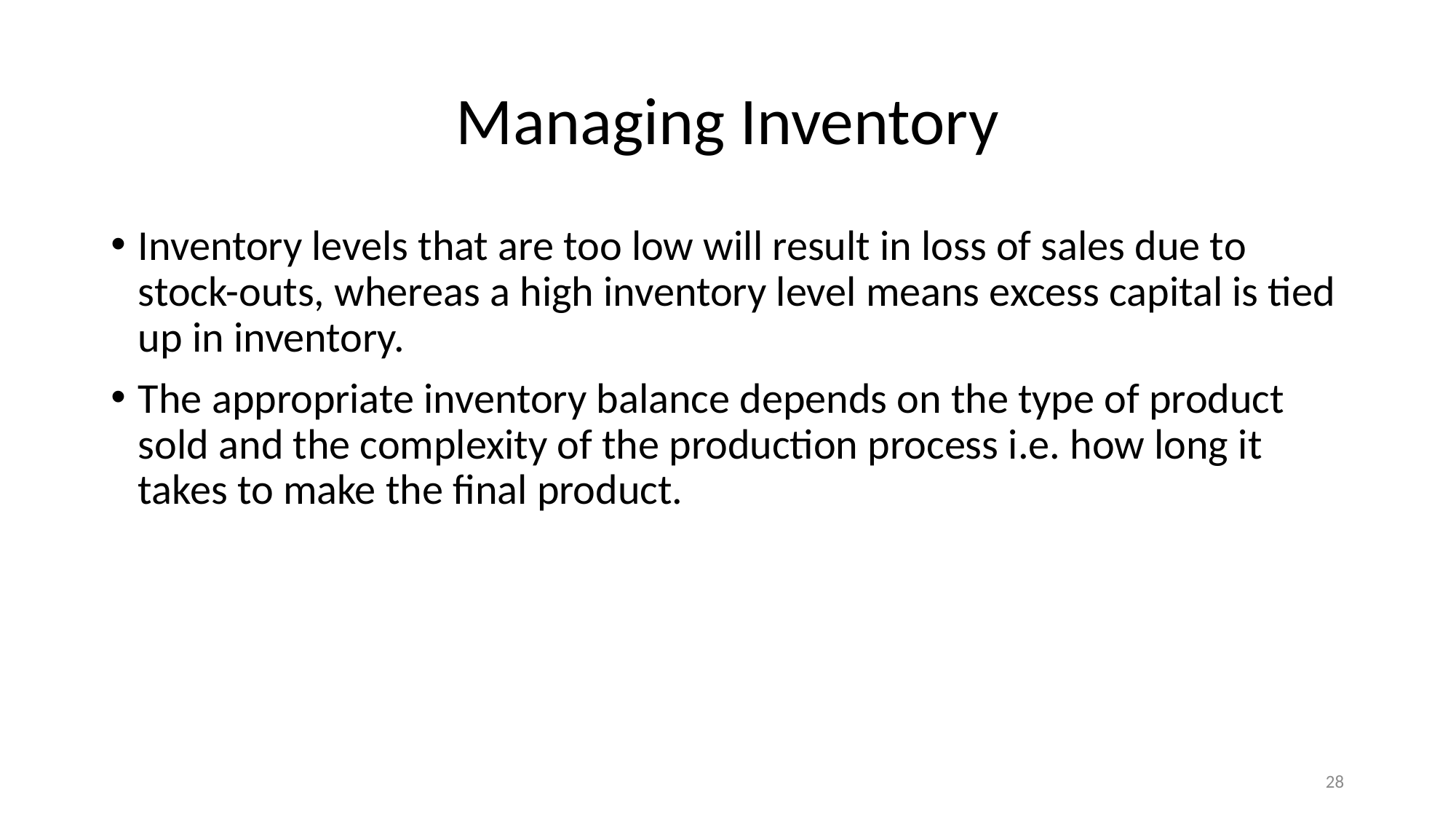

# Managing Inventory
Inventory levels that are too low will result in loss of sales due to stock-outs, whereas a high inventory level means excess capital is tied up in inventory.
The appropriate inventory balance depends on the type of product sold and the complexity of the production process i.e. how long it takes to make the final product.
28